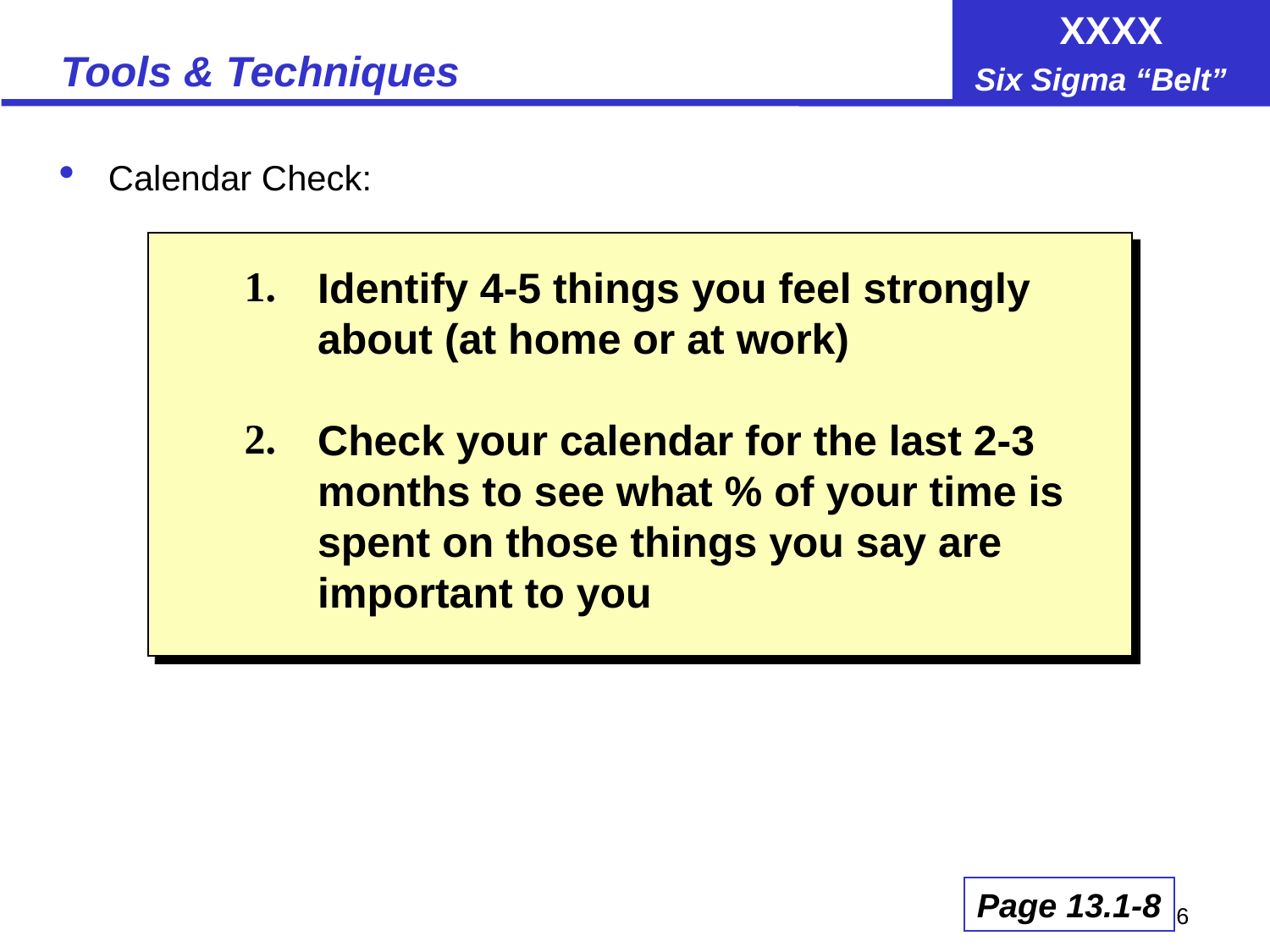

# Tools & Techniques
Calendar Check:

1.
2.

Identify 4-5 things you feel strongly about (at home or at work)

Check your calendar for the last 2-3 months to see what % of your time is spent on those things you say are important to you
Page 13.1-8